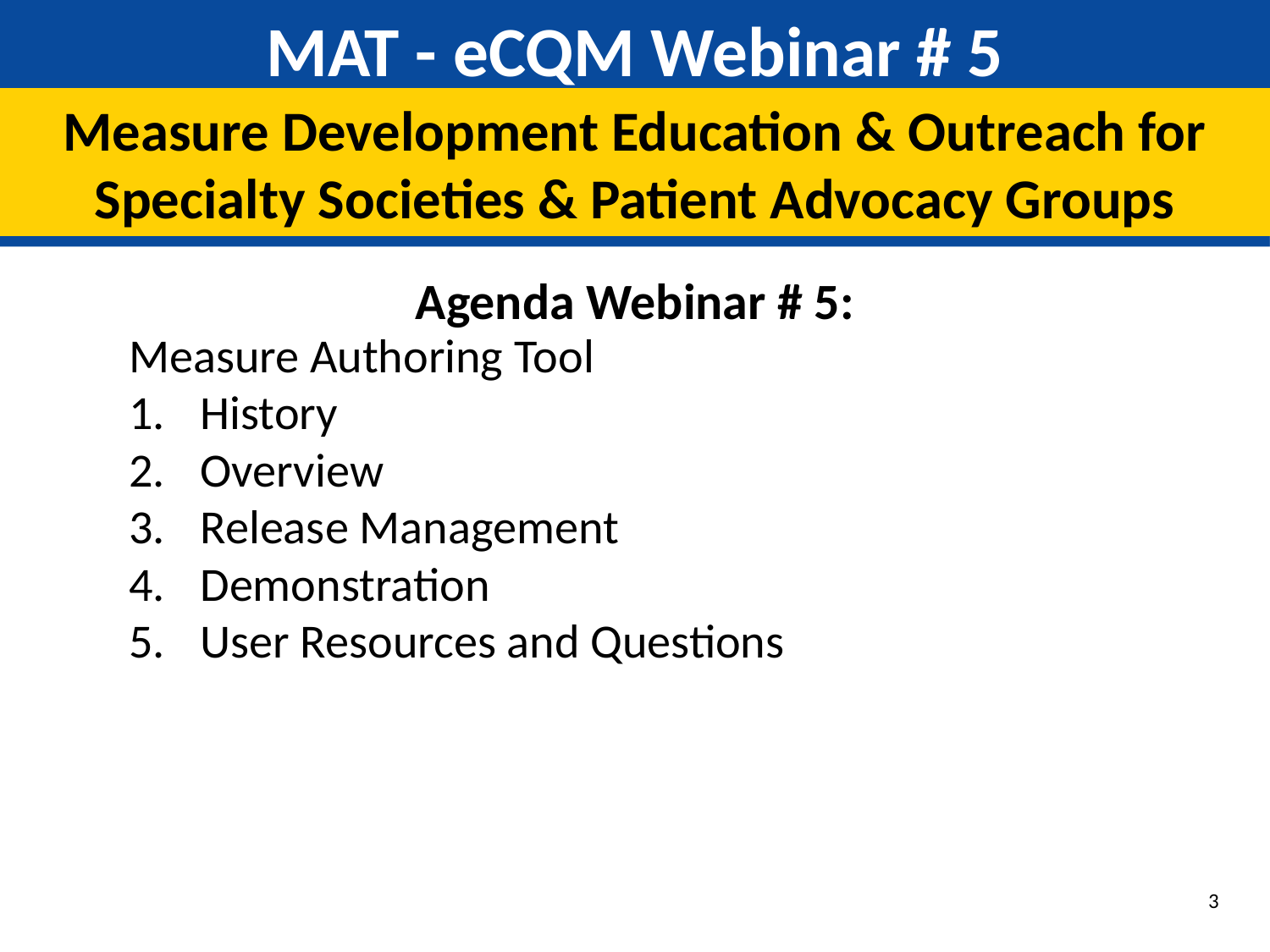

# MAT - eCQM Webinar # 5
Measure Development Education & Outreach for Specialty Societies & Patient Advocacy Groups
Agenda Webinar # 5:

Measure Authoring Tool
History
Overview
Release Management
Demonstration
User Resources and Questions